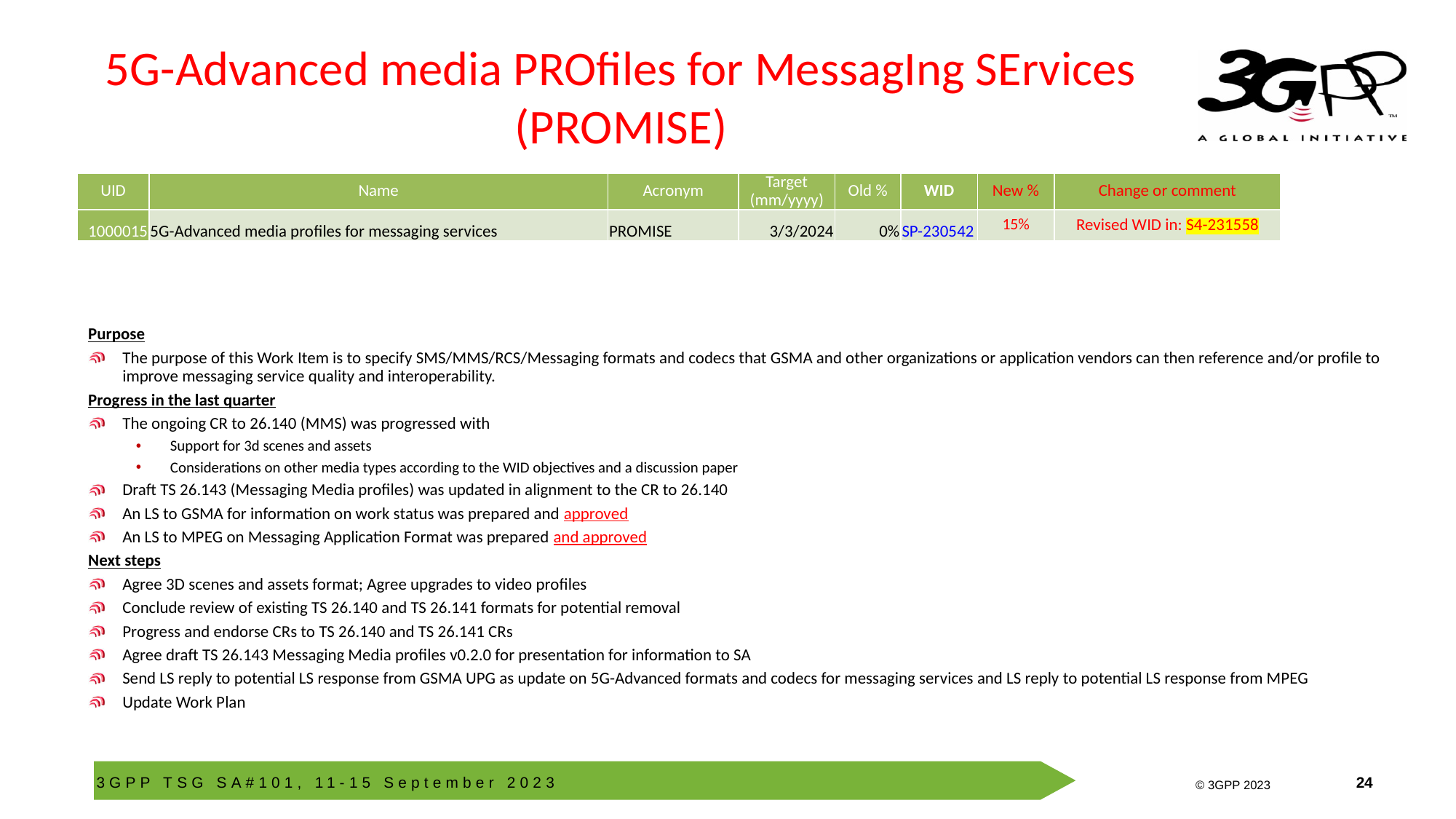

# 5G-Advanced media PROfiles for MessagIng SErvices (PROMISE)
| UID | Name | Acronym | Target (mm/yyyy) | Old % | WID | New % | Change or comment |
| --- | --- | --- | --- | --- | --- | --- | --- |
| 1000015 | 5G-Advanced media profiles for messaging services | PROMISE | 3/3/2024 | 0% | SP-230542 | 15% | Revised WID in: S4-231558 |
Purpose
The purpose of this Work Item is to specify SMS/MMS/RCS/Messaging formats and codecs that GSMA and other organizations or application vendors can then reference and/or profile to improve messaging service quality and interoperability.
Progress in the last quarter
The ongoing CR to 26.140 (MMS) was progressed with
Support for 3d scenes and assets
Considerations on other media types according to the WID objectives and a discussion paper
Draft TS 26.143 (Messaging Media profiles) was updated in alignment to the CR to 26.140
An LS to GSMA for information on work status was prepared and approved
An LS to MPEG on Messaging Application Format was prepared and approved
Next steps
Agree 3D scenes and assets format; Agree upgrades to video profiles
Conclude review of existing TS 26.140 and TS 26.141 formats for potential removal
Progress and endorse CRs to TS 26.140 and TS 26.141 CRs
Agree draft TS 26.143 Messaging Media profiles v0.2.0 for presentation for information to SA
Send LS reply to potential LS response from GSMA UPG as update on 5G-Advanced formats and codecs for messaging services and LS reply to potential LS response from MPEG
Update Work Plan